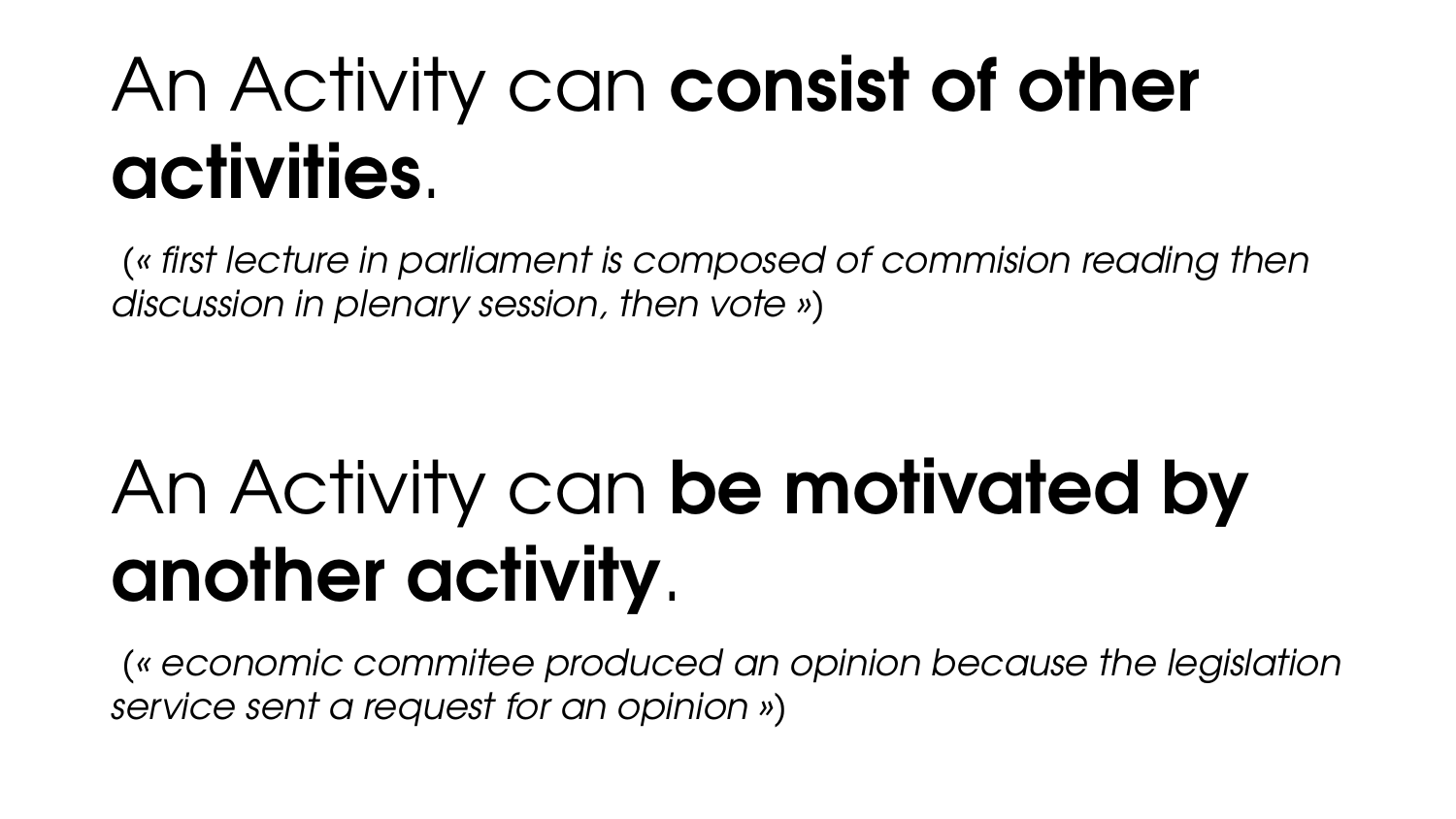

An Activity can consist of other activities.
 (« first lecture in parliament is composed of commision reading then discussion in plenary session, then vote »)

An Activity can be motivated by another activity.
 (« economic commitee produced an opinion because the legislation service sent a request for an opinion »)